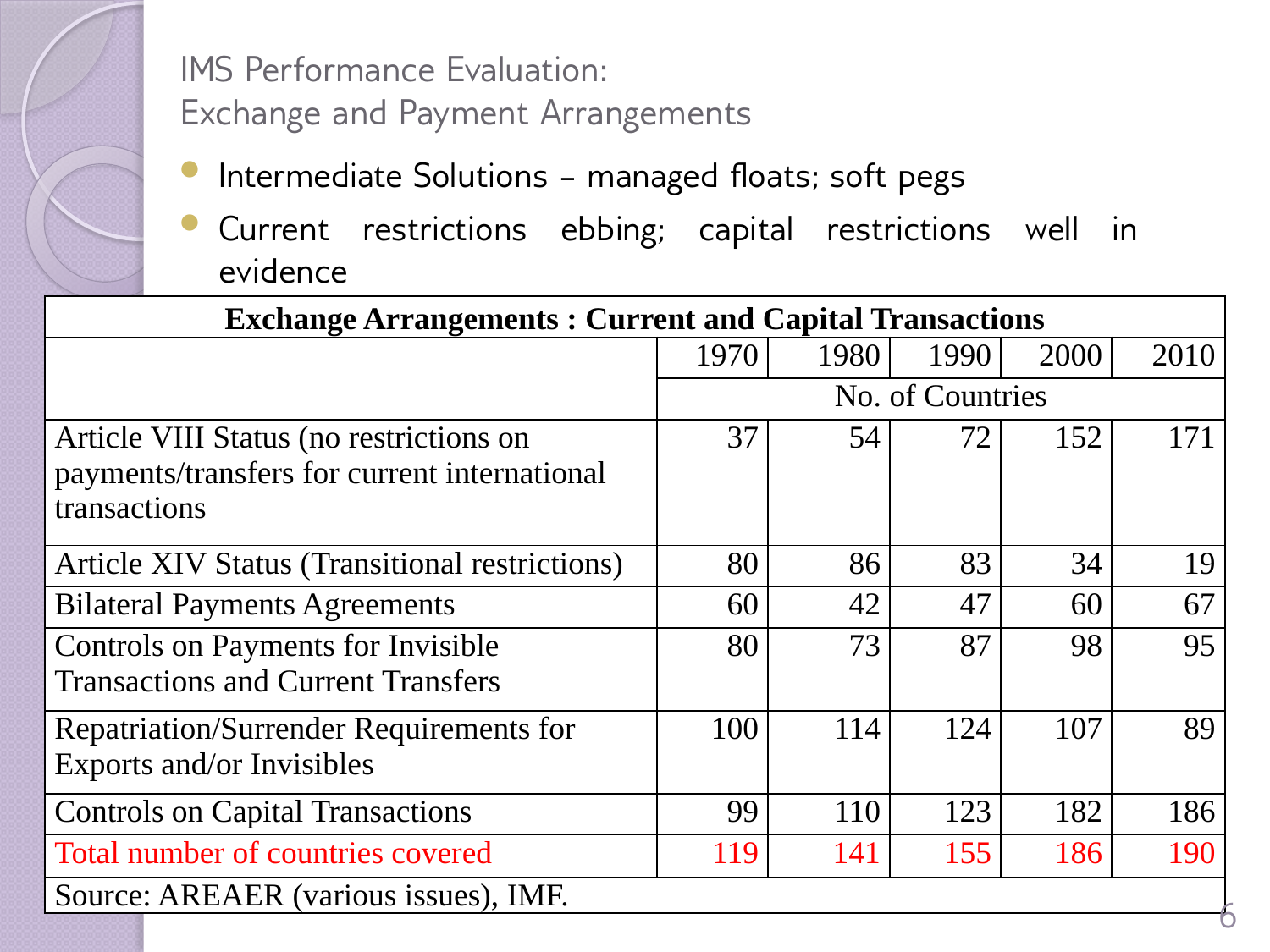

# IMS Performance Evaluation: Exchange and Payment Arrangements
Intermediate Solutions – managed floats; soft pegs
Current restrictions ebbing; capital restrictions well in evidence
| Exchange Arrangements : Current and Capital Transactions |  |  |  |  |  |
| --- | --- | --- | --- | --- | --- |
|  | 1970 | 1980 | 1990 | 2000 | 2010 |
|  | No. of Countries |  |  |  |  |
| Article VIII Status (no restrictions on payments/transfers for current international transactions | 37 | 54 | 72 | 152 | 171 |
| Article XIV Status (Transitional restrictions) | 80 | 86 | 83 | 34 | 19 |
| Bilateral Payments Agreements | 60 | 42 | 47 | 60 | 67 |
| Controls on Payments for Invisible Transactions and Current Transfers | 80 | 73 | 87 | 98 | 95 |
| Repatriation/Surrender Requirements for Exports and/or Invisibles | 100 | 114 | 124 | 107 | 89 |
| Controls on Capital Transactions | 99 | 110 | 123 | 182 | 186 |
| Total number of countries covered | 119 | 141 | 155 | 186 | 190 |
| Source: AREAER (various issues), IMF. |  |  |  |  |  |
6